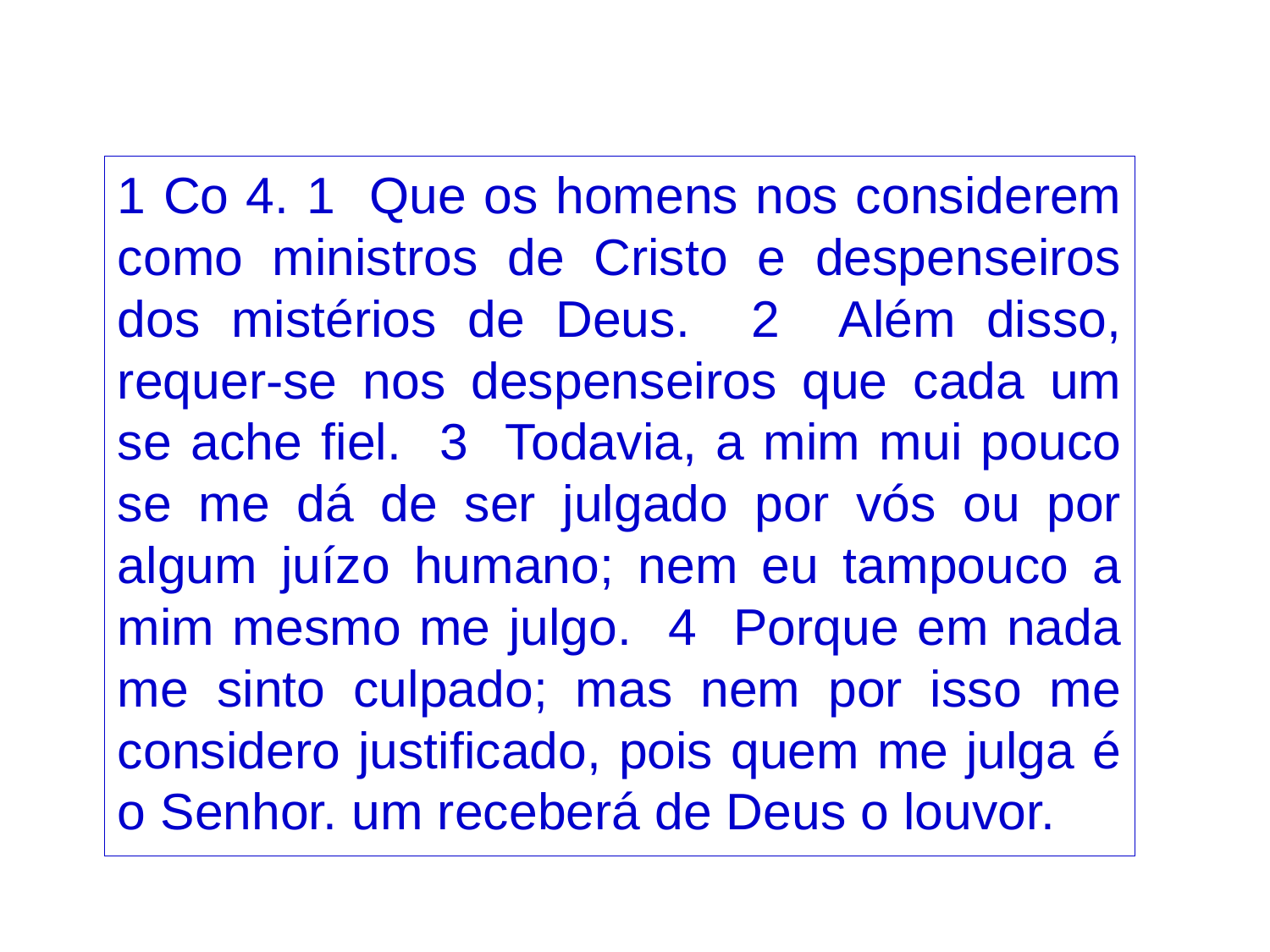

1 Co 4. 1  Que os homens nos considerem como ministros de Cristo e despenseiros dos mistérios de Deus.  2  Além disso, requer-se nos despenseiros que cada um se ache fiel.  3  Todavia, a mim mui pouco se me dá de ser julgado por vós ou por algum juízo humano; nem eu tampouco a mim mesmo me julgo.  4  Porque em nada me sinto culpado; mas nem por isso me considero justificado, pois quem me julga é o Senhor. um receberá de Deus o louvor.